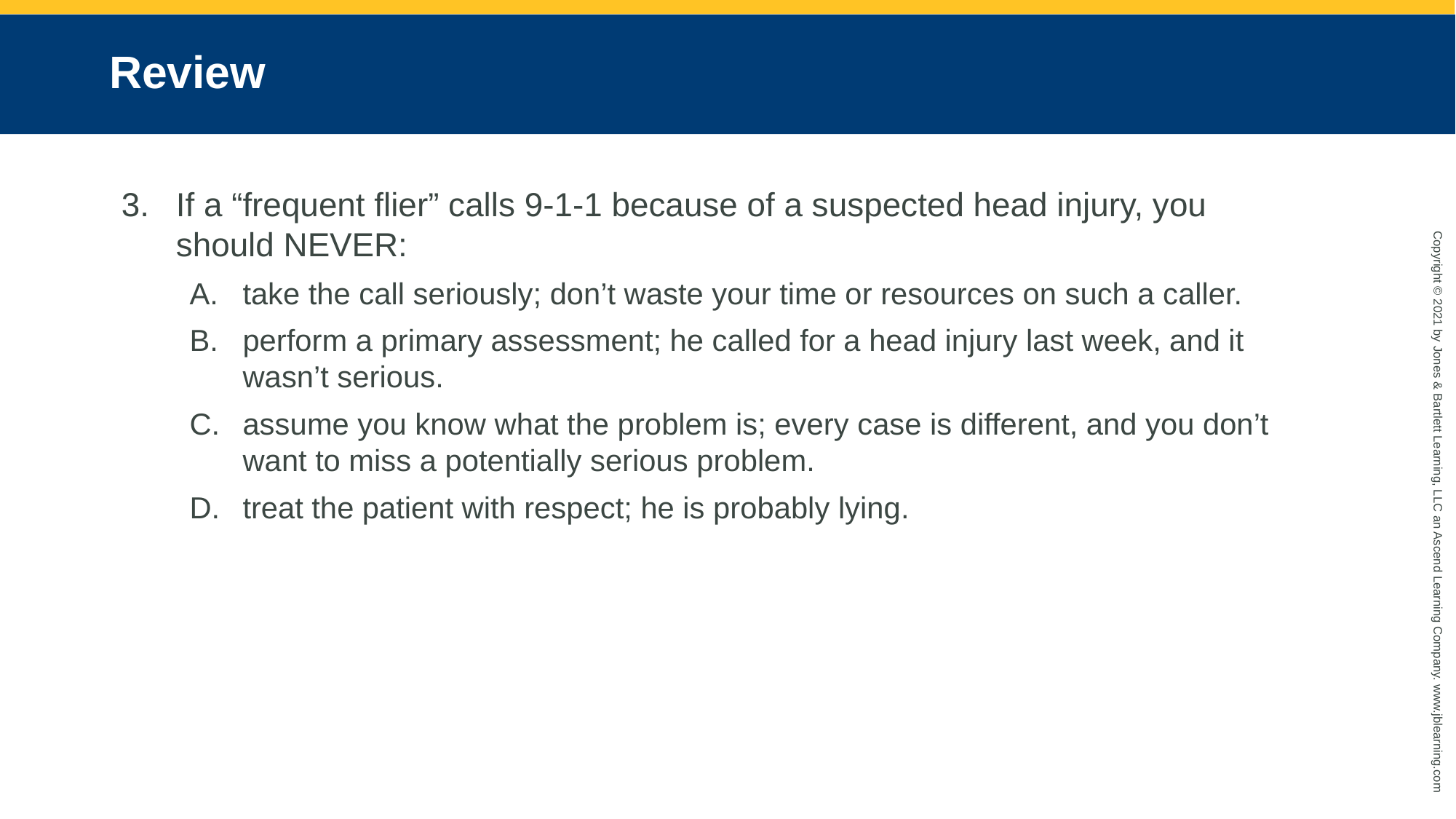

# Review
If a “frequent flier” calls 9-1-1 because of a suspected head injury, you should NEVER:
take the call seriously; don’t waste your time or resources on such a caller.
perform a primary assessment; he called for a head injury last week, and it wasn’t serious.
assume you know what the problem is; every case is different, and you don’t want to miss a potentially serious problem.
treat the patient with respect; he is probably lying.